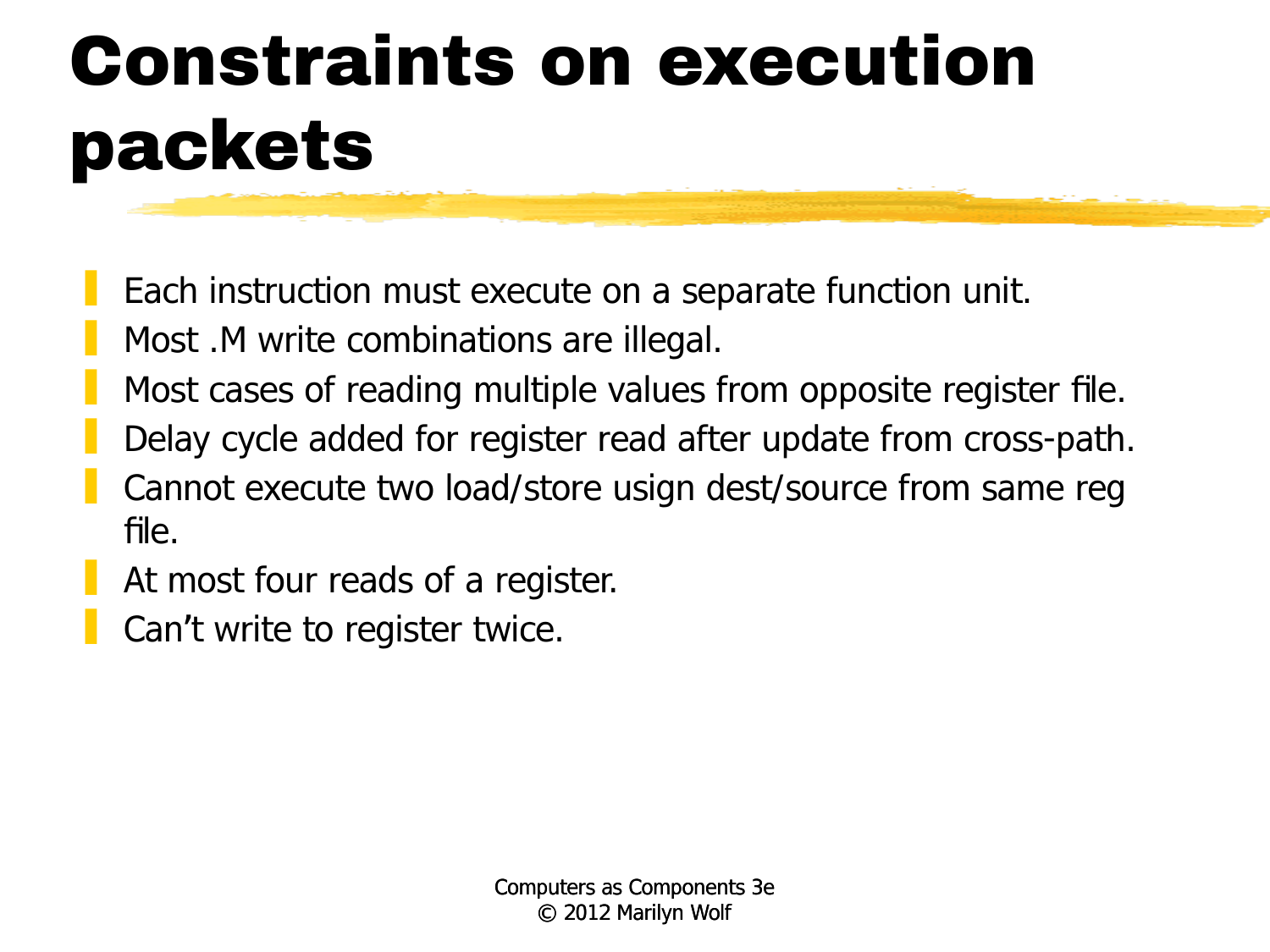

# Constraints on execution packets
Each instruction must execute on a separate function unit.
Most .M write combinations are illegal.
Most cases of reading multiple values from opposite register file.
Delay cycle added for register read after update from cross-path.
Cannot execute two load/store usign dest/source from same reg file.
At most four reads of a register.
Can’t write to register twice.